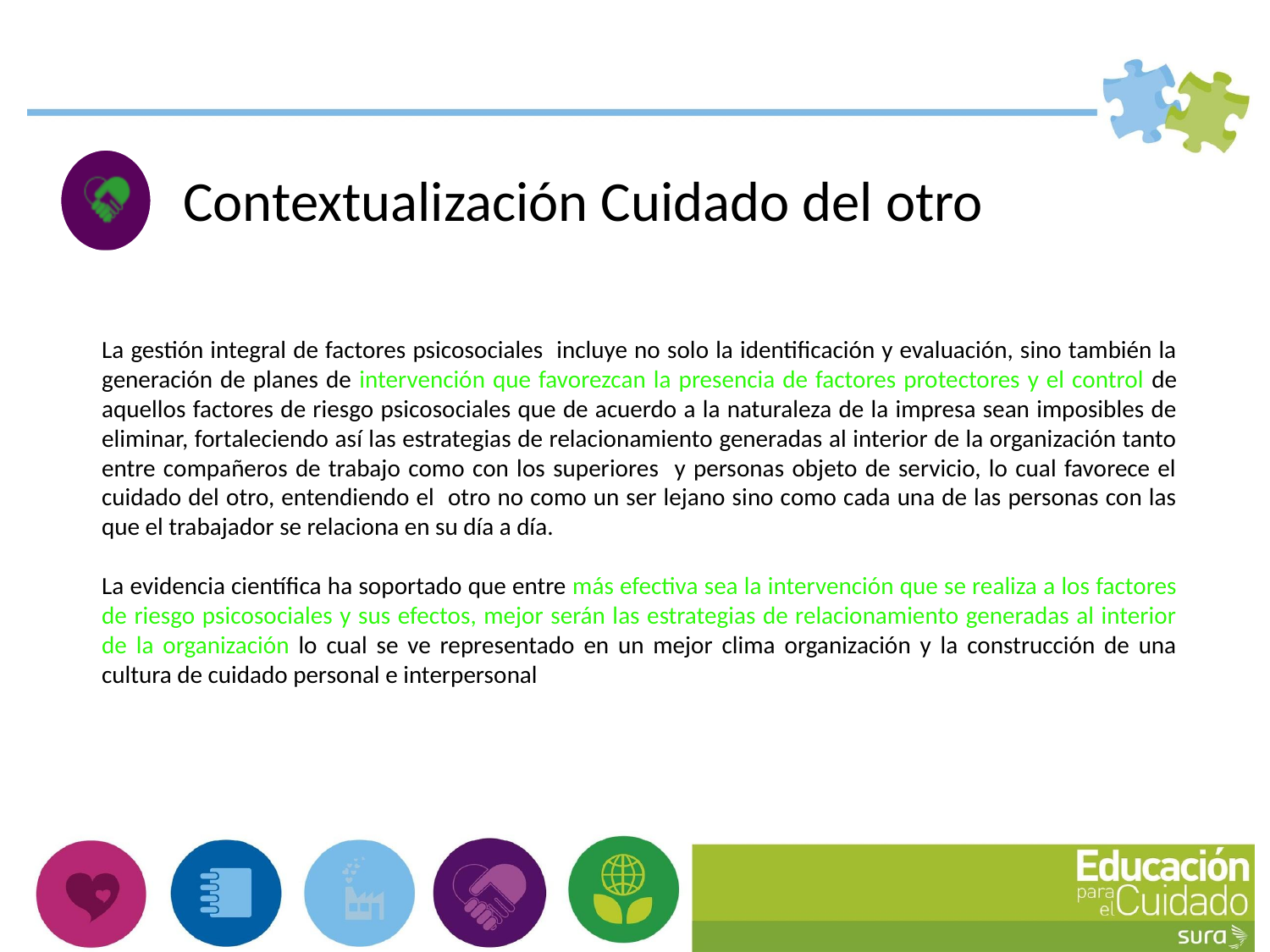

Contextualización Cuidado del otro
La gestión integral de factores psicosociales  incluye no solo la identificación y evaluación, sino también la generación de planes de intervención que favorezcan la presencia de factores protectores y el control de aquellos factores de riesgo psicosociales que de acuerdo a la naturaleza de la impresa sean imposibles de eliminar, fortaleciendo así las estrategias de relacionamiento generadas al interior de la organización tanto entre compañeros de trabajo como con los superiores  y personas objeto de servicio, lo cual favorece el cuidado del otro, entendiendo el  otro no como un ser lejano sino como cada una de las personas con las que el trabajador se relaciona en su día a día.

La evidencia científica ha soportado que entre más efectiva sea la intervención que se realiza a los factores de riesgo psicosociales y sus efectos, mejor serán las estrategias de relacionamiento generadas al interior de la organización lo cual se ve representado en un mejor clima organización y la construcción de una cultura de cuidado personal e interpersonal